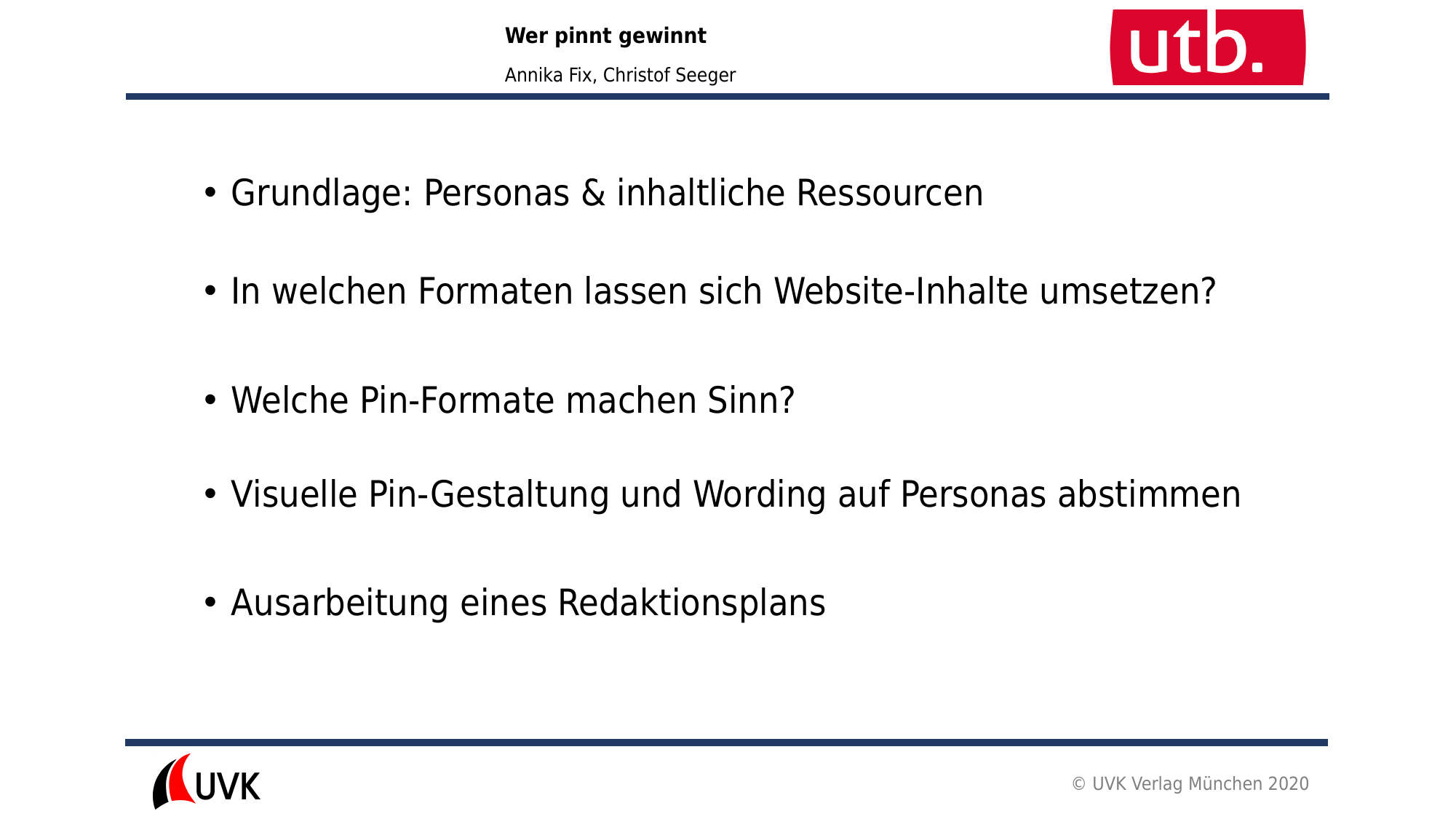

Grundlage: Personas & inhaltliche Ressourcen
In welchen Formaten lassen sich Website-Inhalte umsetzen?

Welche Pin-Formate machen Sinn?
Visuelle Pin-Gestaltung und Wording auf Personas abstimmen

Ausarbeitung eines Redaktionsplans